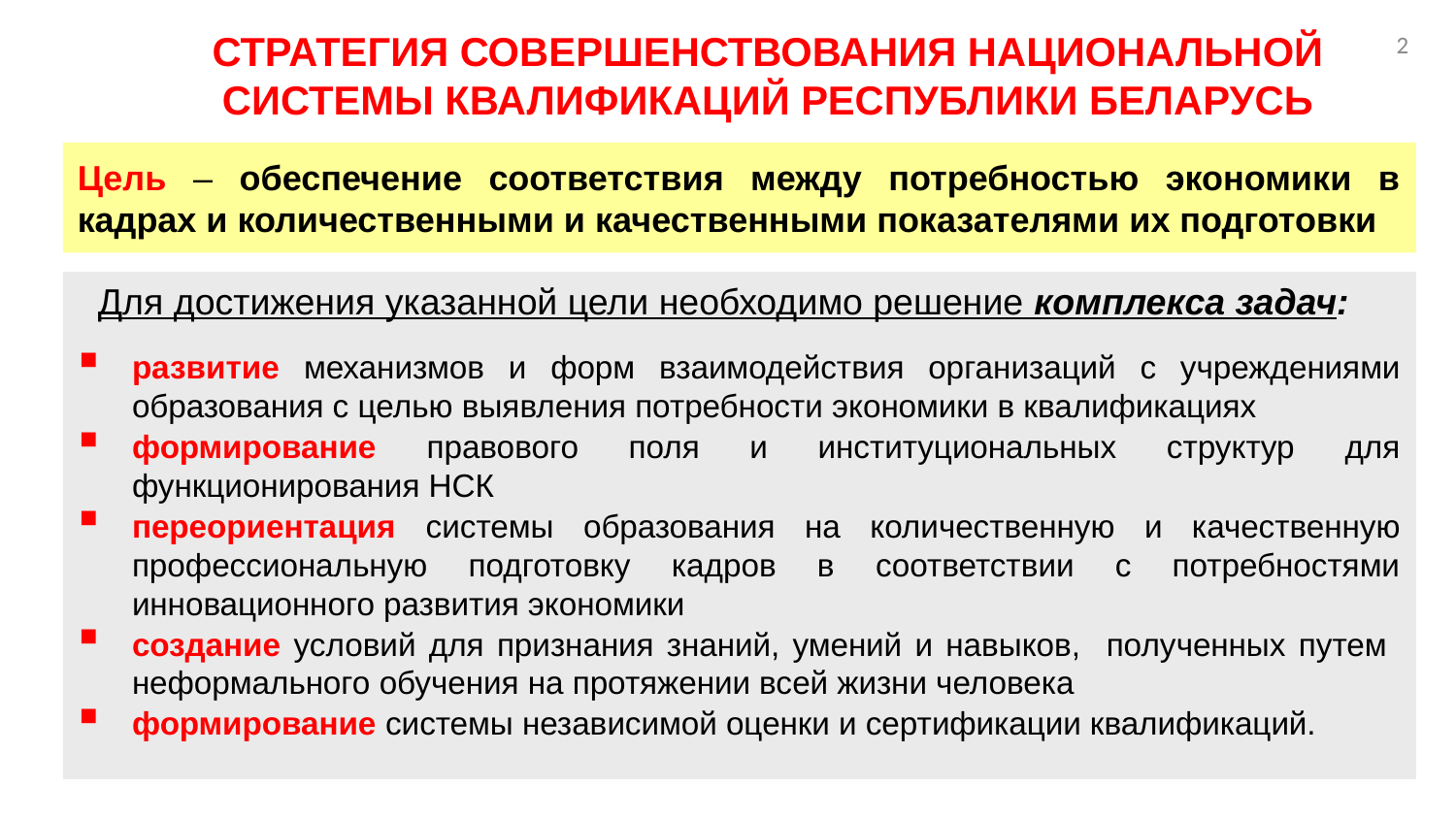

СТРАТЕГИЯ СОВЕРШЕНСТВОВАНИЯ НАЦИОНАЛЬНОЙ СИСТЕМЫ КВАЛИФИКАЦИЙ РЕСПУБЛИКИ БЕЛАРУСЬ
2
# Цель – обеспечение соответствия между потребностью экономики в кадрах и количественными и качественными показателями их подготовки
  Для достижения указанной цели необходимо решение комплекса задач:
развитие механизмов и форм взаимодействия организаций с учреждениями образования с целью выявления потребности экономики в квалификациях
формирование правового поля и институциональных структур для функционирования НСК
переориентация системы образования на количественную и качественную профессиональную подготовку кадров в соответствии с потребностями инновационного развития экономики
создание условий для признания знаний, умений и навыков,  полученных путем  неформального обучения на протяжении всей жизни человека
формирование системы независимой оценки и сертификации квалификаций.